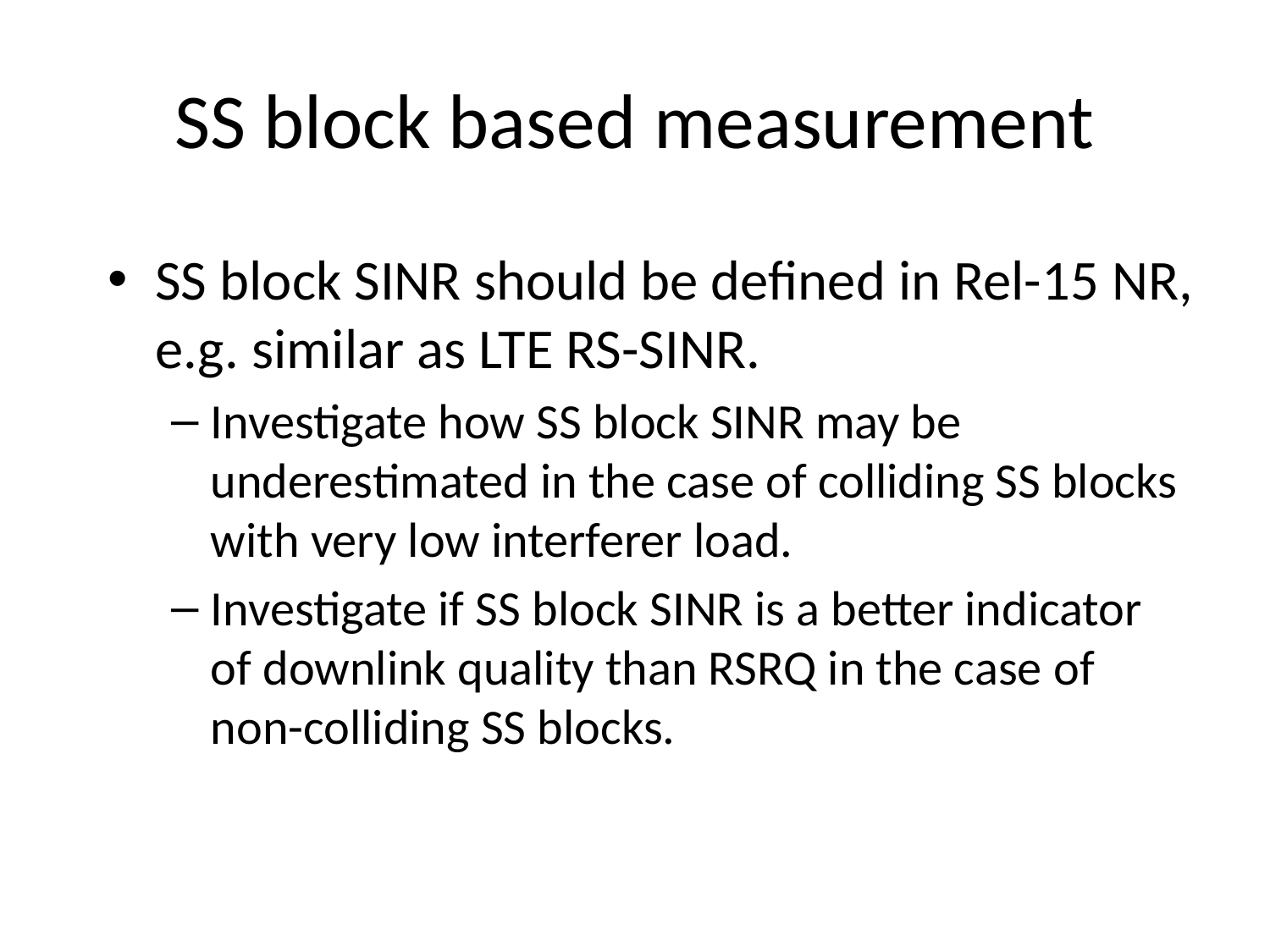

# SS block based measurement
SS block SINR should be defined in Rel-15 NR, e.g. similar as LTE RS-SINR.
Investigate how SS block SINR may be underestimated in the case of colliding SS blocks with very low interferer load.
Investigate if SS block SINR is a better indicator of downlink quality than RSRQ in the case of non-colliding SS blocks.